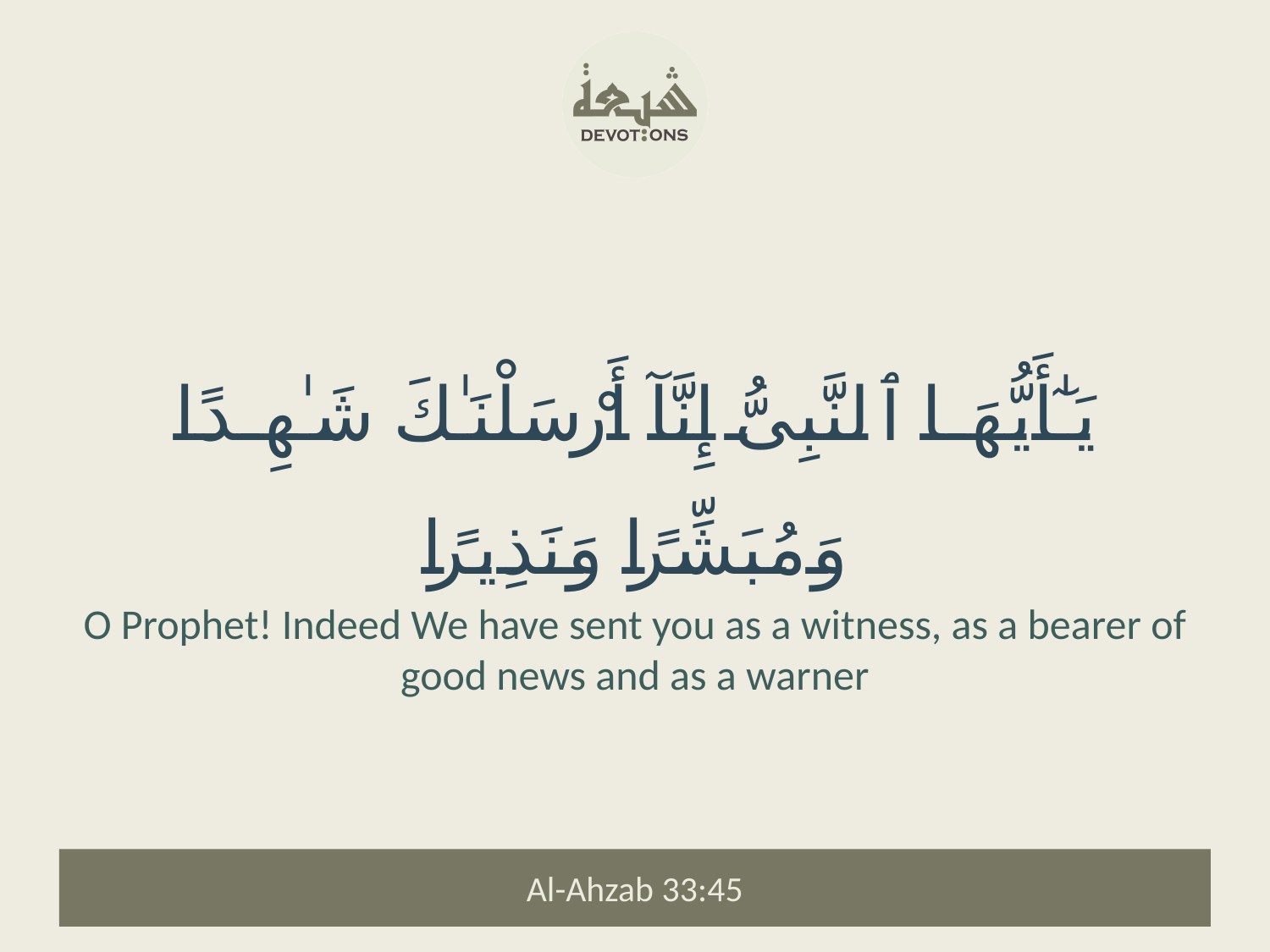

يَـٰٓأَيُّهَا ٱلنَّبِىُّ إِنَّآ أَرْسَلْنَـٰكَ شَـٰهِدًا وَمُبَشِّرًا وَنَذِيرًا
O Prophet! Indeed We have sent you as a witness, as a bearer of good news and as a warner
Al-Ahzab 33:45